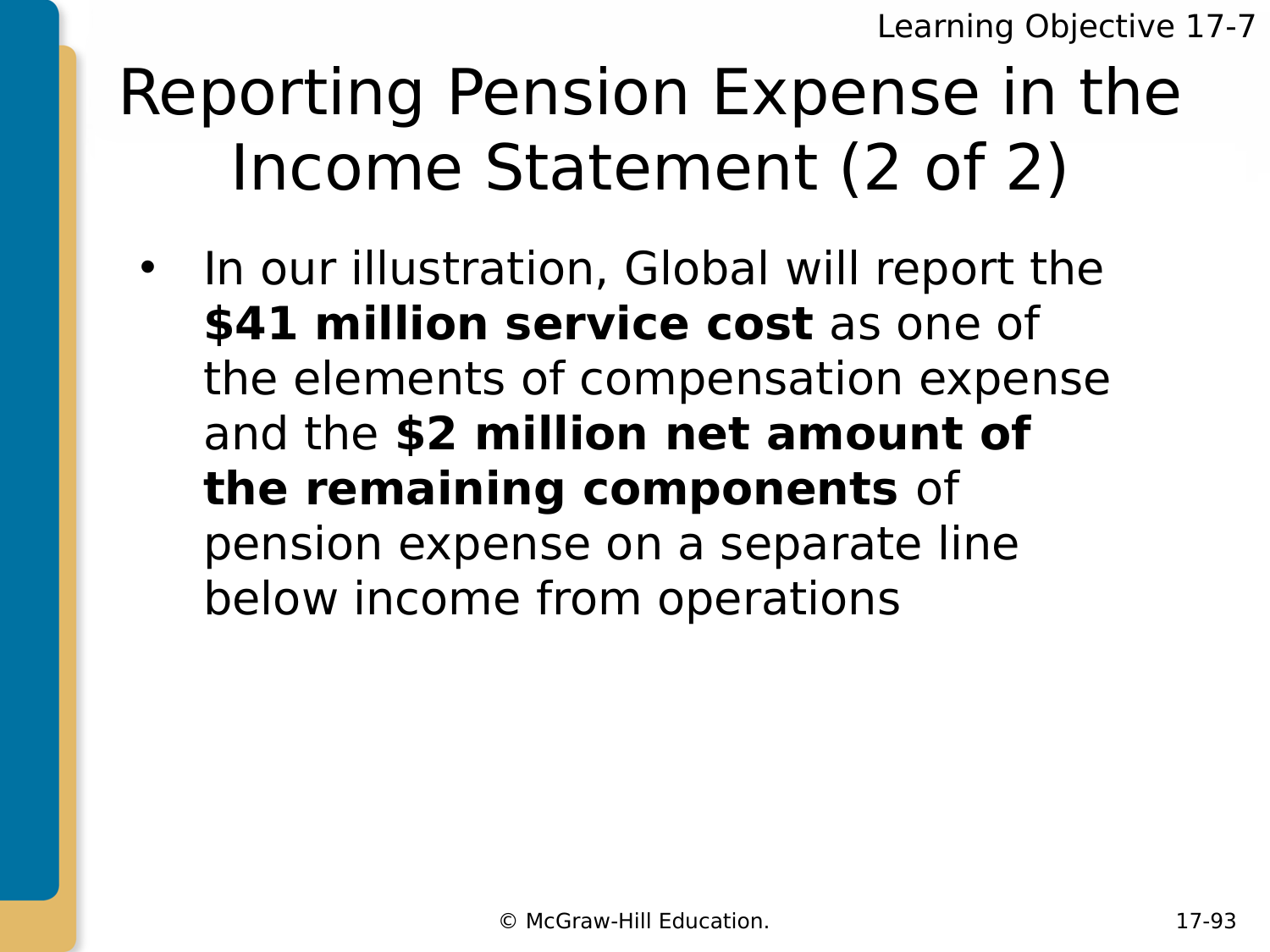

Learning Objective 17-7
# Reporting Pension Expense in the Income Statement (2 of 2)
In our illustration, Global will report the $41 million service cost as one of the elements of compensation expense and the $2 million net amount of the remaining components of pension expense on a separate line below income from operations